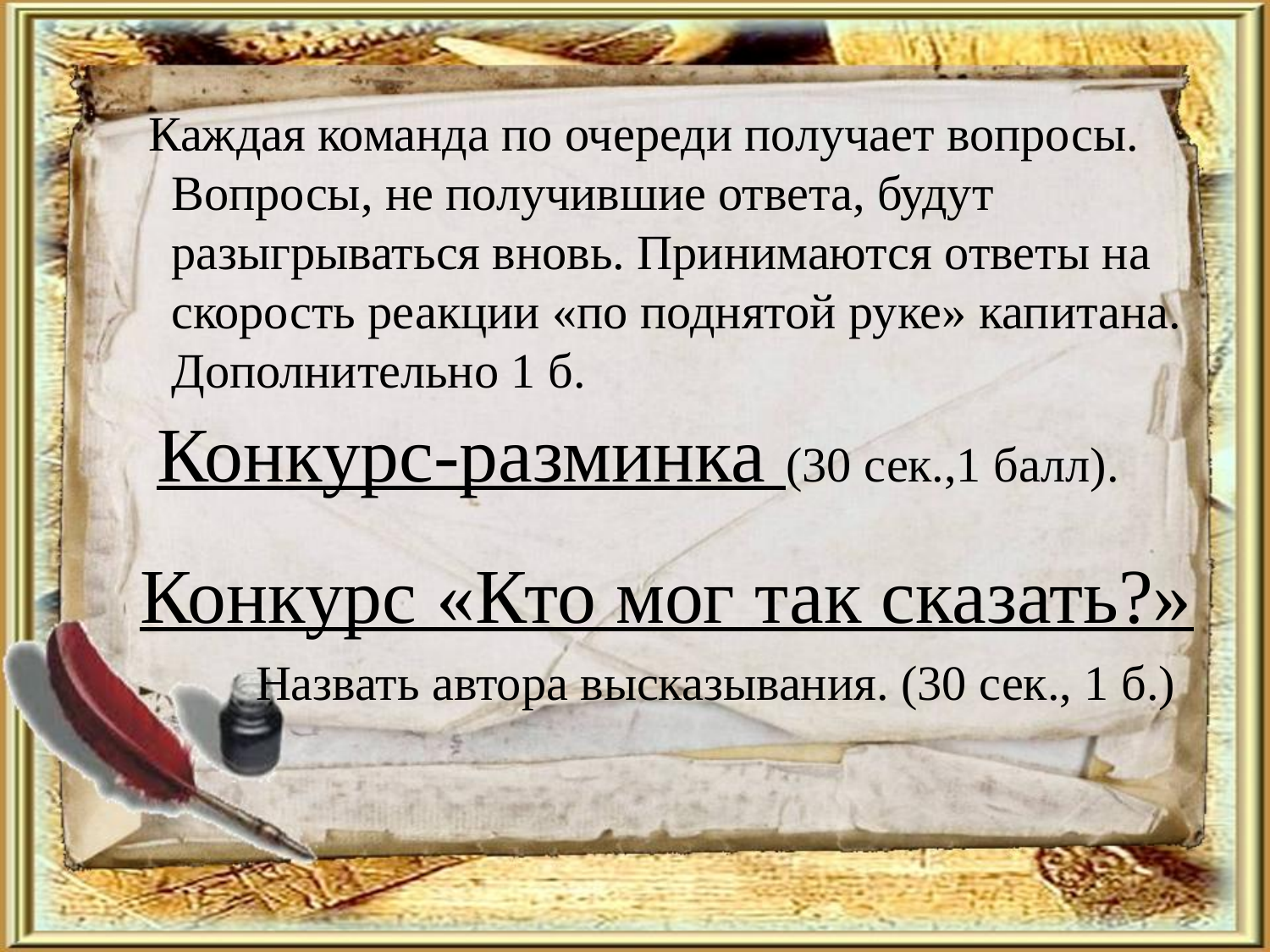

Каждая команда по очереди получает вопросы. Вопросы, не получившие ответа, будут разыгрываться вновь. Принимаются ответы на скорость реакции «по поднятой руке» капитана. Дополнительно 1 б.
# Конкурс-разминка (30 сек.,1 балл).
Конкурс «Кто мог так сказать?»
Назвать автора высказывания. (30 сек., 1 б.)